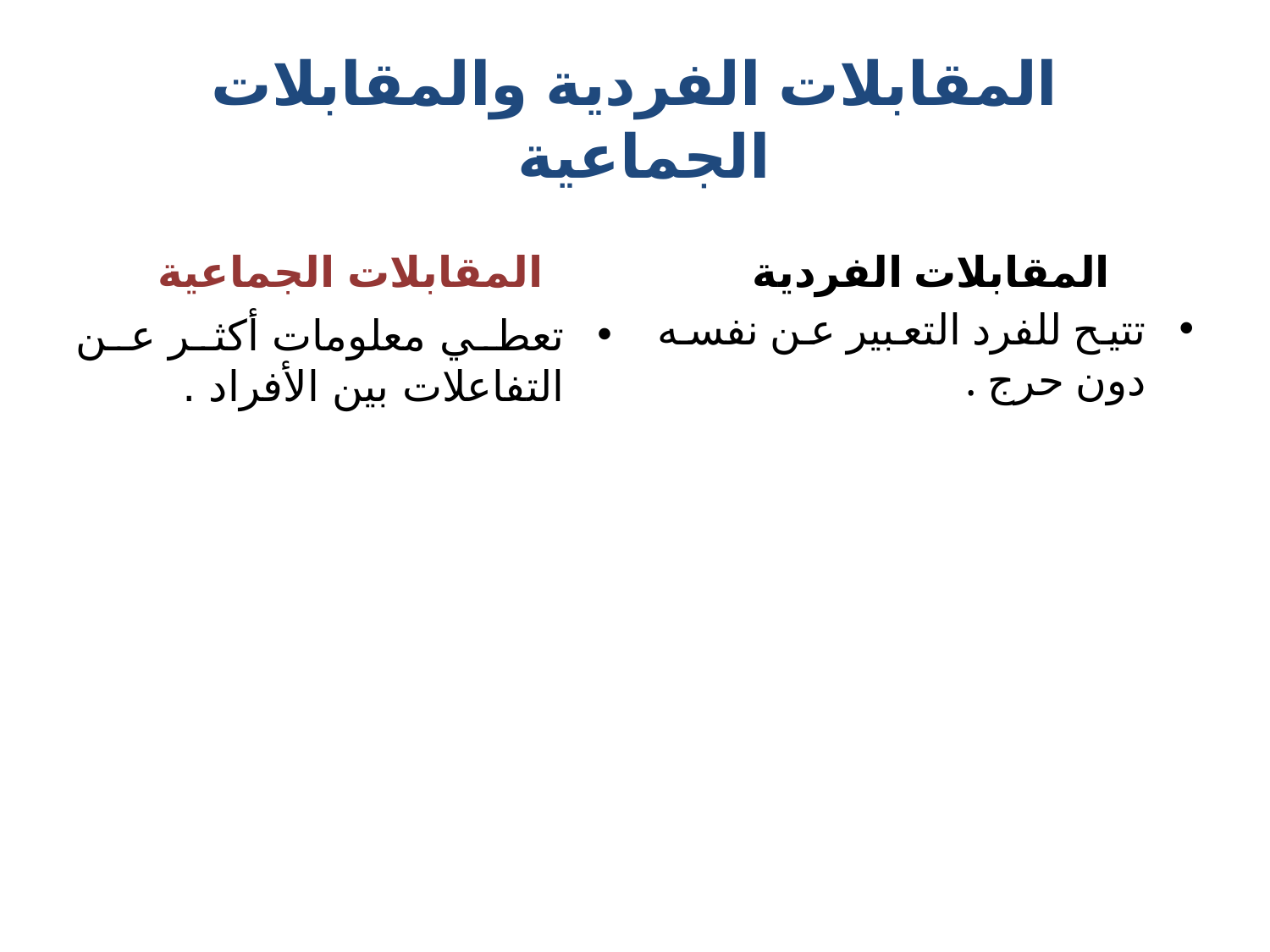

# المقابلات الفردية والمقابلات الجماعية
المقابلات الجماعية
المقابلات الفردية
تتيح للفرد التعبير عن نفسه دون حرج .
تعطي معلومات أكثر عن التفاعلات بين الأفراد .